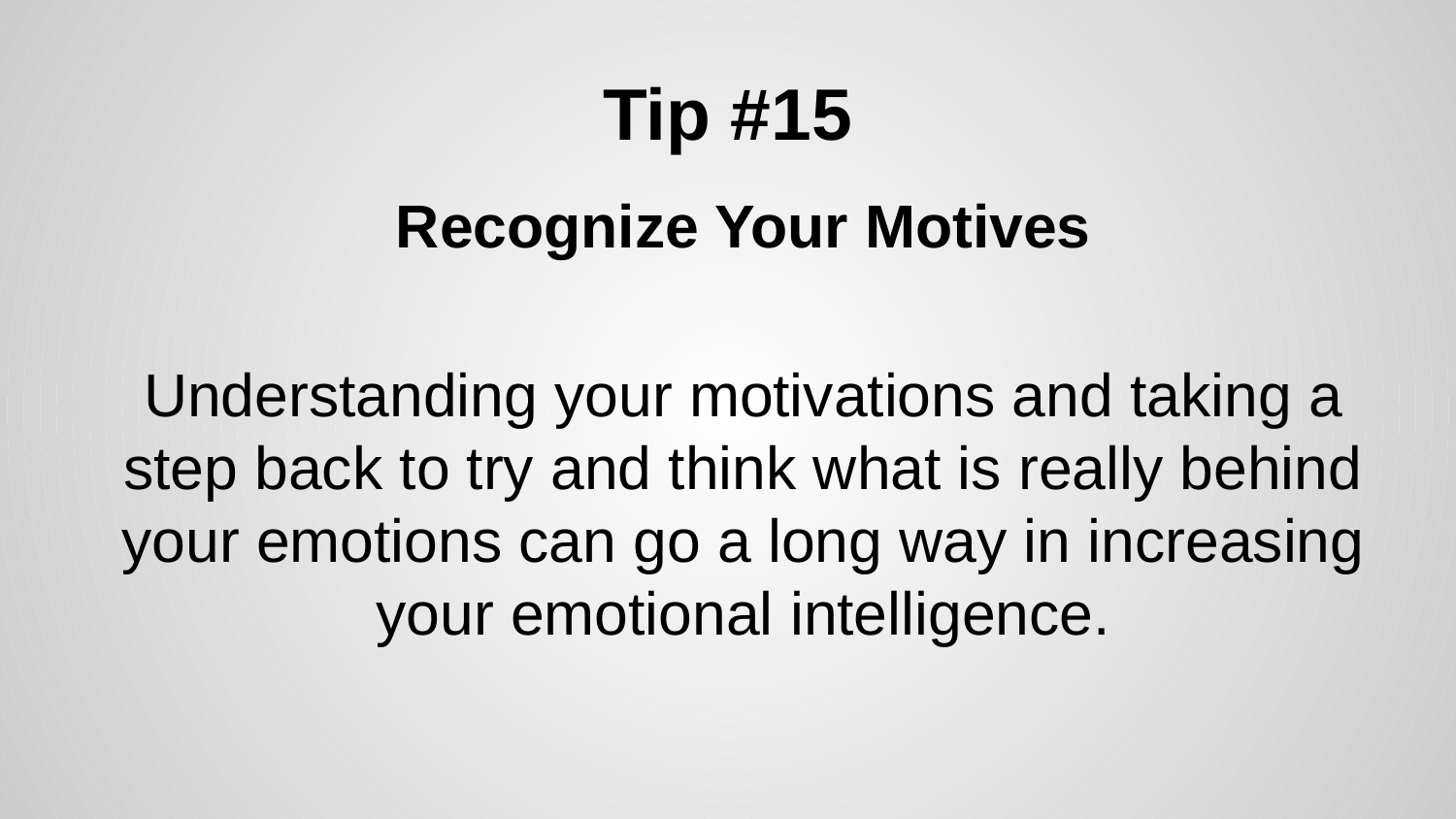

# Tip #15

Recognize Your Motives

Understanding your motivations and taking a step back to try and think what is really behind your emotions can go a long way in increasing your emotional intelligence.